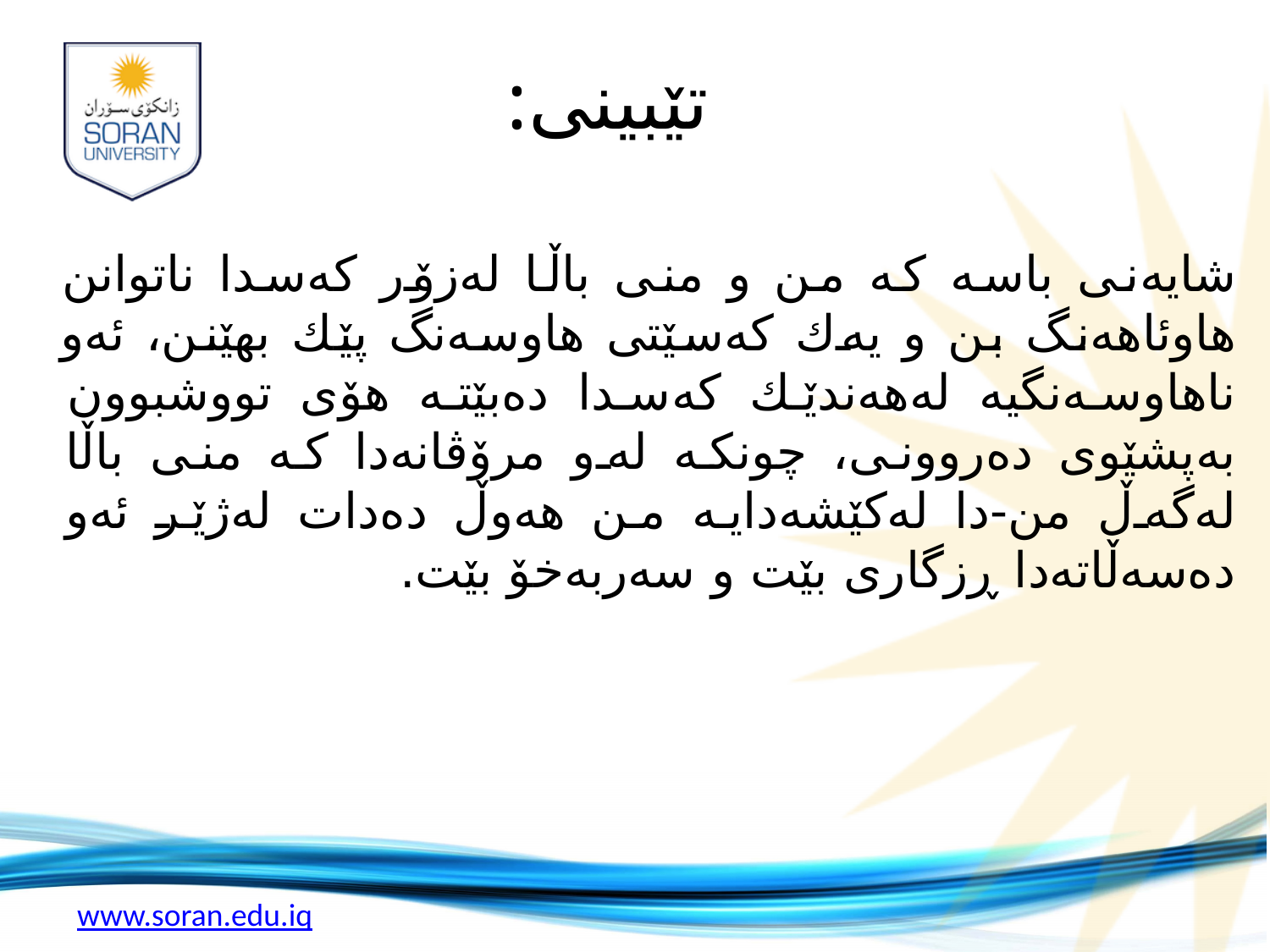

# تێبینی:
شایەنی باسە كە من و منی باڵا لەزۆر كەسدا ناتوانن هاوئاهەنگ بن و یەك كەسێتی هاوسەنگ پێك بهێنن، ئەو ناهاوسەنگیە لەهەندێك كەسدا دەبێتە هۆی تووشبوون بەپشێوی دەروونی، چونكە لەو مرۆڤانەدا كە منی باڵا لەگەڵ من-دا لەكێشەدایە من هەوڵ دەدات لەژێر ئەو دەسەڵاتەدا ڕزگاری بێت و سەربەخۆ بێت.